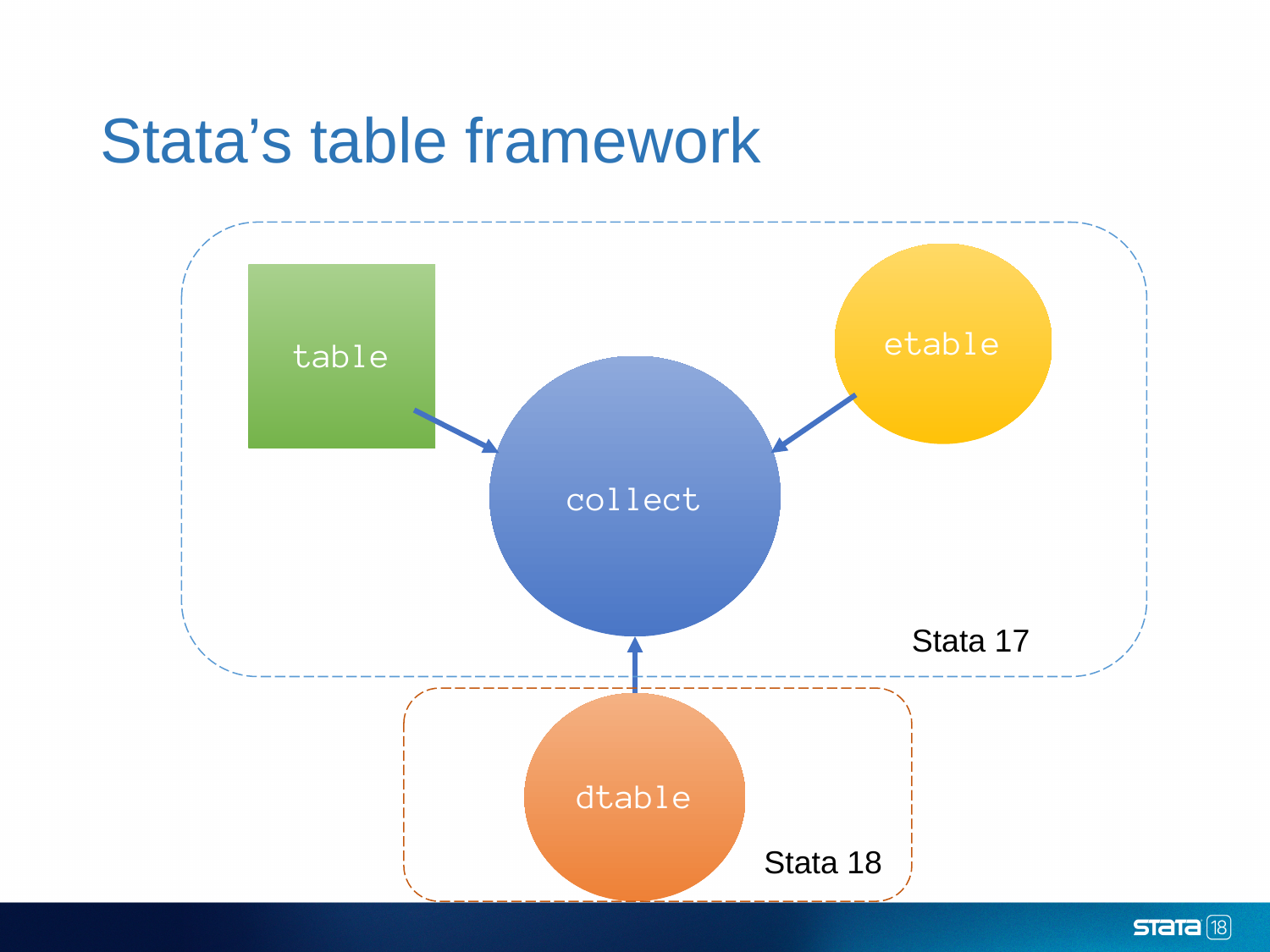

# Stata’s table framework

etable
table
collect
Stata 17

dtable
Stata 18